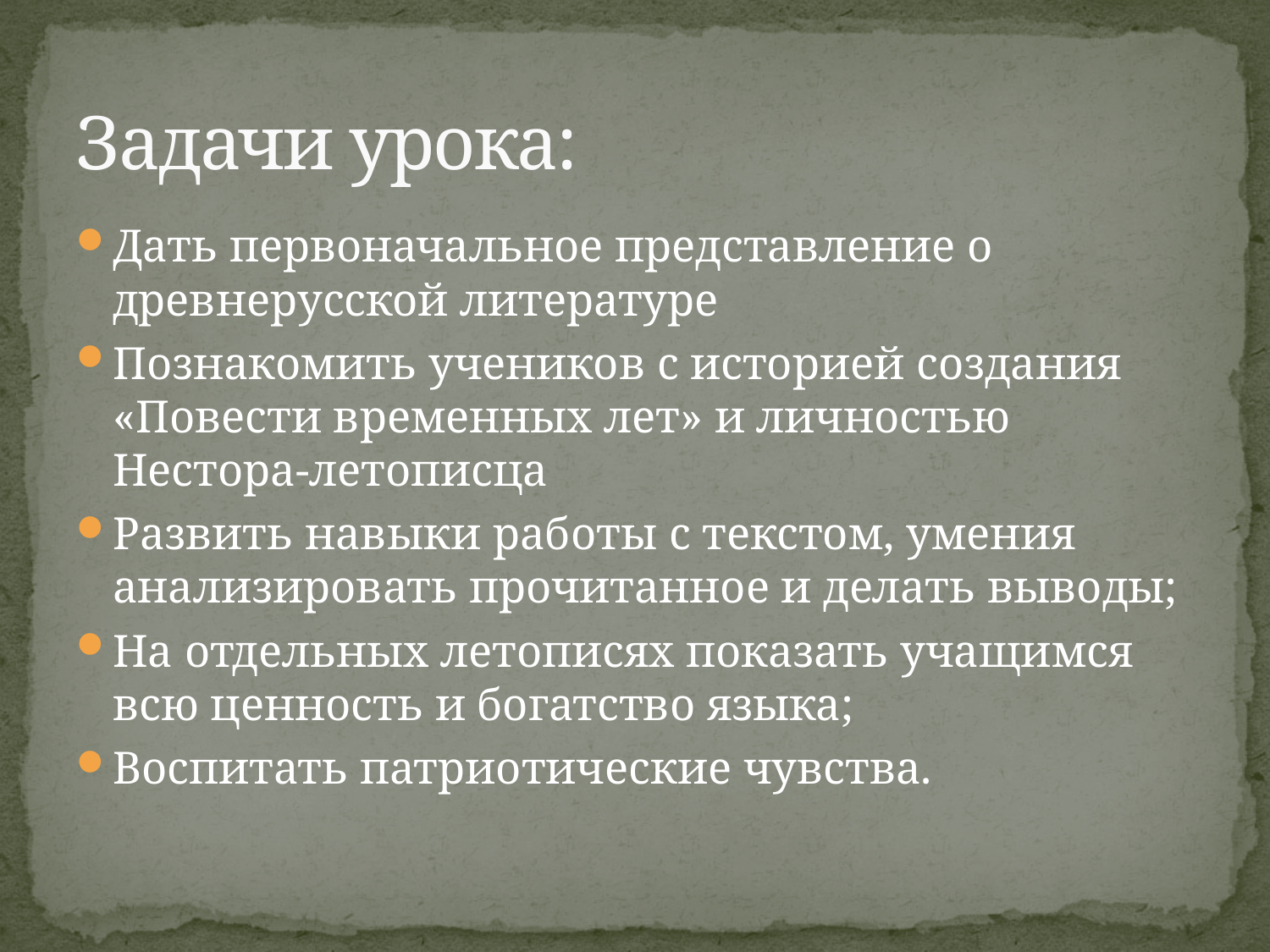

# Задачи урока:
Дать первоначальное представление о древнерусской литературе
Познакомить учеников с историей создания «Повести временных лет» и личностью Нестора-летописца
Развить навыки работы с текстом, умения анализировать прочитанное и делать выводы;
На отдельных летописях показать учащимся всю ценность и богатство языка;
Воспитать патриотические чувства.